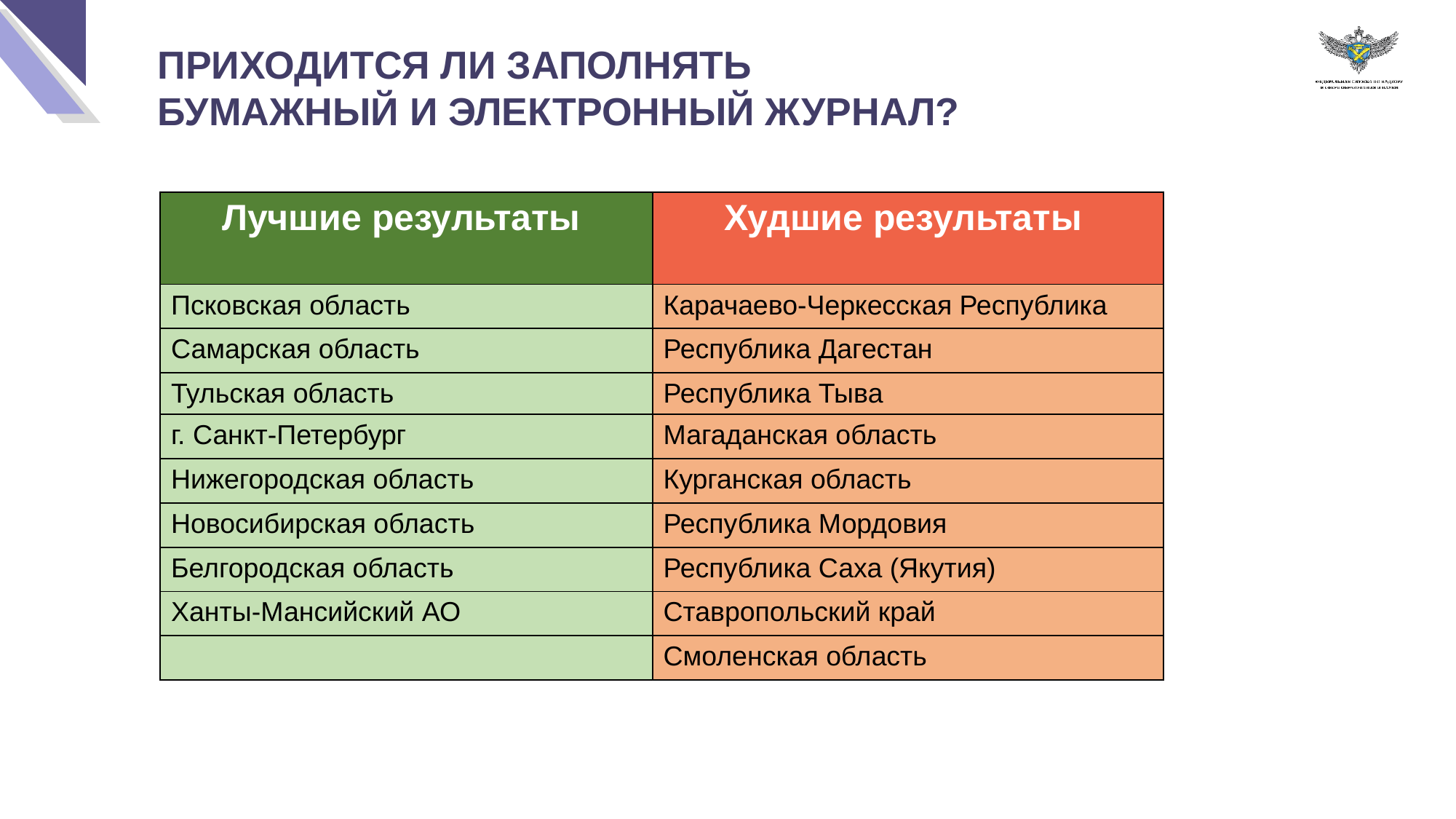

ПРИХОДИТСЯ ЛИ ЗАПОЛНЯТЬ БУМАЖНЫЙ И ЭЛЕКТРОННЫЙ ЖУРНАЛ?
| Лучшие результаты | Худшие результаты |
| --- | --- |
| Псковская область | Карачаево-Черкесская Республика |
| Самарская область | Республика Дагестан |
| Тульская область | Республика Тыва |
| г. Санкт-Петербург | Магаданская область |
| Нижегородская область | Курганская область |
| Новосибирская область | Республика Мордовия |
| Белгородская область | Республика Саха (Якутия) |
| Ханты-Мансийский АО | Ставропольский край |
|  | Смоленская область |